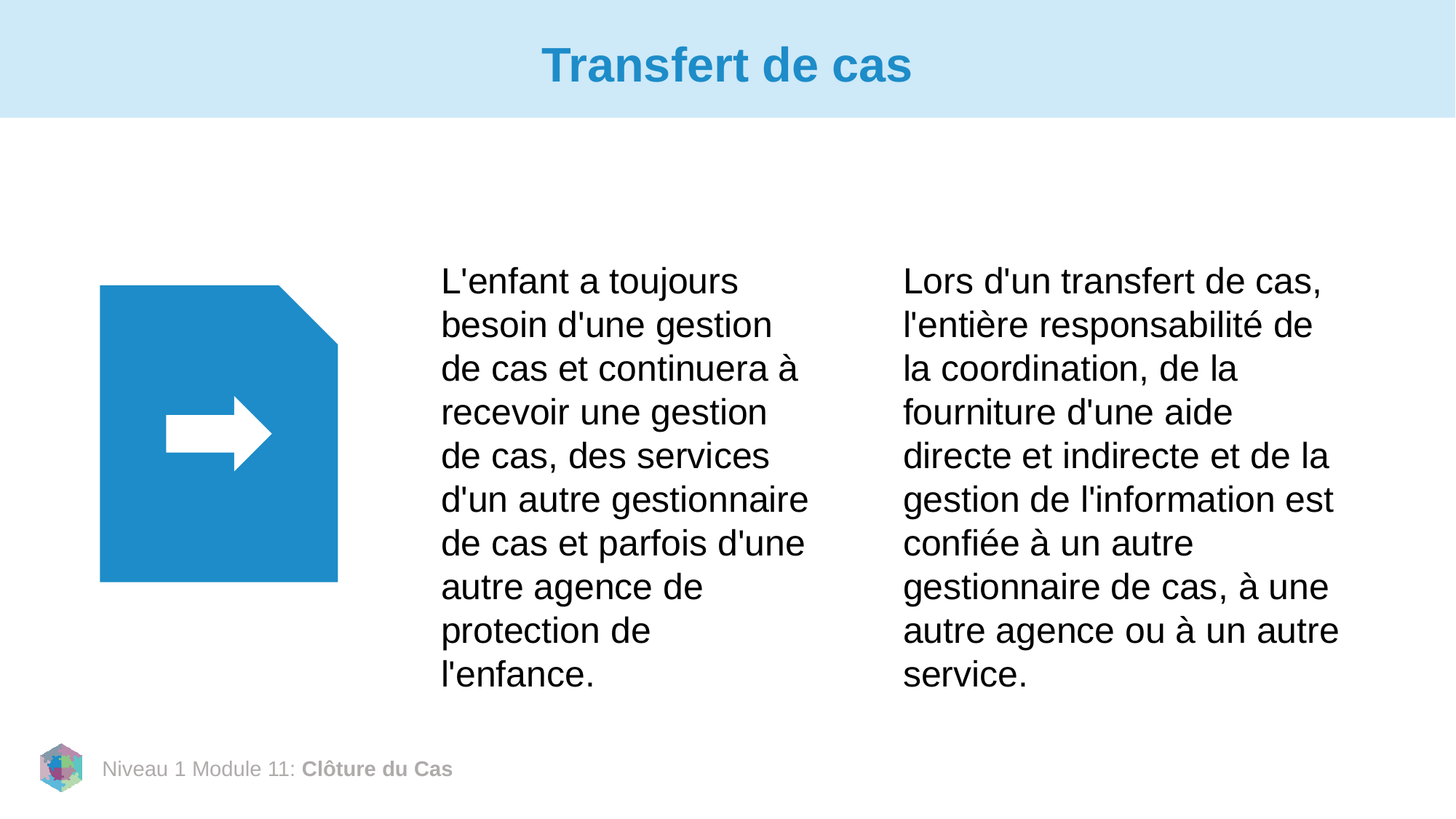

# Transfert de cas
L'enfant a toujours besoin d'une gestion de cas et continuera à recevoir une gestion de cas, des services d'un autre gestionnaire de cas et parfois d'une autre agence de protection de l'enfance.
Lors d'un transfert de cas, l'entière responsabilité de la coordination, de la fourniture d'une aide directe et indirecte et de la gestion de l'information est confiée à un autre gestionnaire de cas, à une autre agence ou à un autre service.